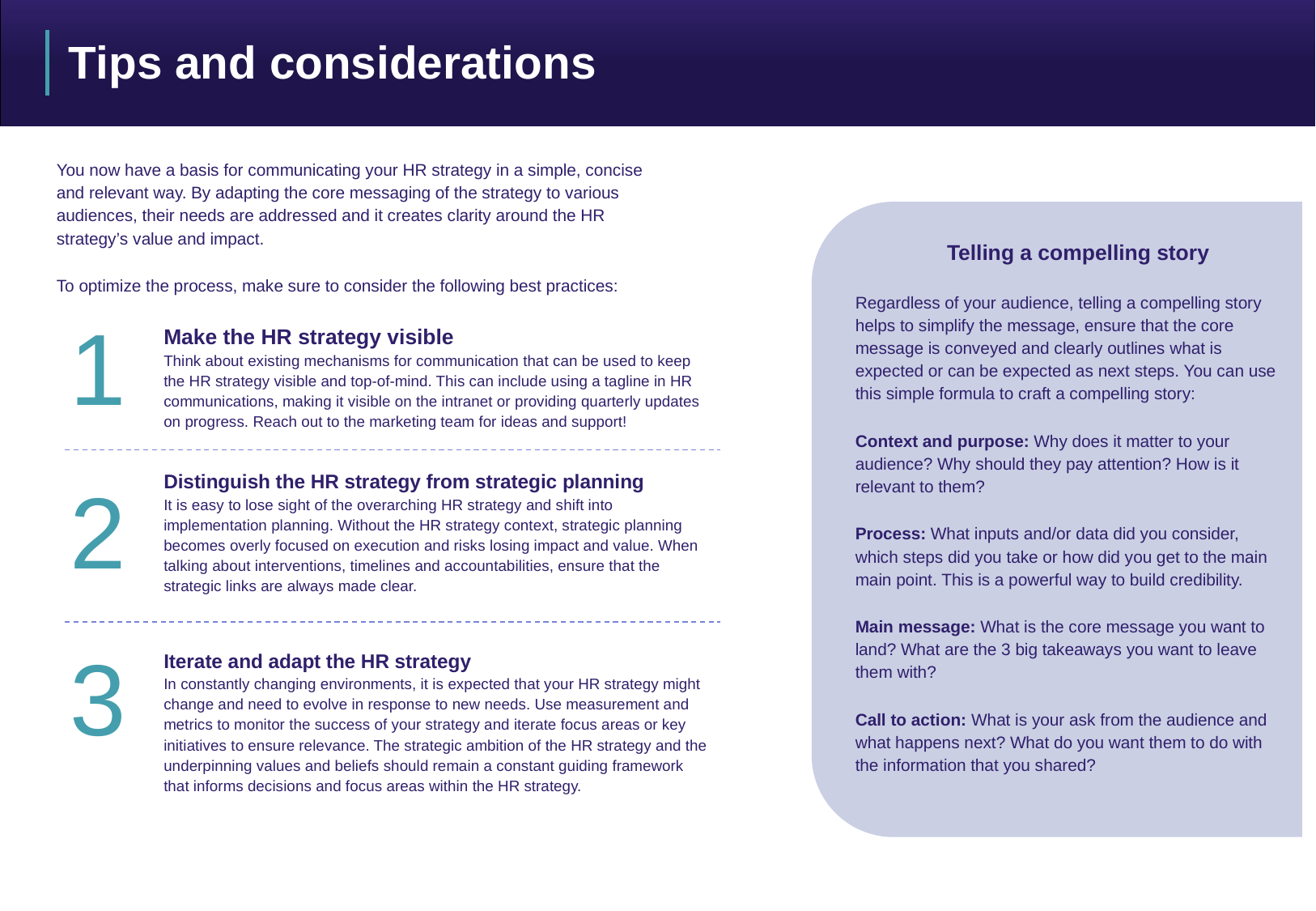

|  |
| --- |
# Tips and considerations
You now have a basis for communicating your HR strategy in a simple, concise and relevant way. By adapting the core messaging of the strategy to various audiences, their needs are addressed and it creates clarity around the HR strategy’s value and impact.
To optimize the process, make sure to consider the following best practices:
Telling a compelling story

Regardless of your audience, telling a compelling story helps to simplify the message, ensure that the core message is conveyed and clearly outlines what is expected or can be expected as next steps. You can use this simple formula to craft a compelling story:
Context and purpose: Why does it matter to your audience? Why should they pay attention? How is it relevant to them?
Process: What inputs and/or data did you consider, which steps did you take or how did you get to the main main point. This is a powerful way to build credibility.
Main message: What is the core message you want to land? What are the 3 big takeaways you want to leave them with?
Call to action: What is your ask from the audience and what happens next? What do you want them to do with the information that you shared?
1
Make the HR strategy visible
Think about existing mechanisms for communication that can be used to keep the HR strategy visible and top-of-mind. This can include using a tagline in HR communications, making it visible on the intranet or providing quarterly updates on progress. Reach out to the marketing team for ideas and support!

Distinguish the HR strategy from strategic planning
It is easy to lose sight of the overarching HR strategy and shift into implementation planning. Without the HR strategy context, strategic planning becomes overly focused on execution and risks losing impact and value. When talking about interventions, timelines and accountabilities, ensure that the strategic links are always made clear.
2
3
Iterate and adapt the HR strategy
In constantly changing environments, it is expected that your HR strategy might change and need to evolve in response to new needs. Use measurement and metrics to monitor the success of your strategy and iterate focus areas or key initiatives to ensure relevance. The strategic ambition of the HR strategy and the underpinning values and beliefs should remain a constant guiding framework that informs decisions and focus areas within the HR strategy.